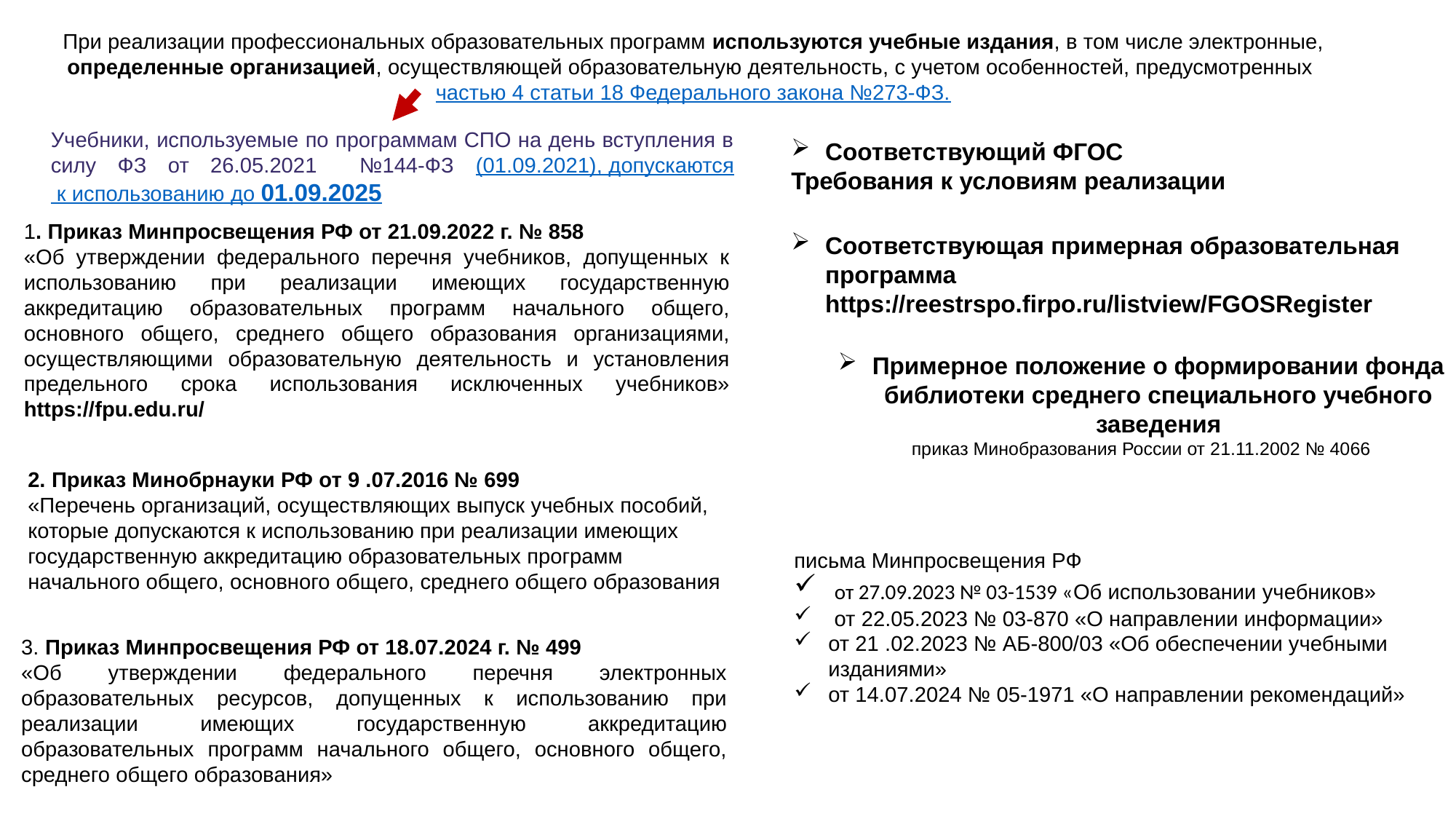

При реализации профессиональных образовательных программ используются учебные издания, в том числе электронные, определенные организацией, осуществляющей образовательную деятельность, с учетом особенностей, предусмотренных частью 4 статьи 18 Федерального закона №273-ФЗ.

Соответствующий ФГОС
Требования к условиям реализации

Учебники, используемые по программам СПО на день вступления в силу ФЗ от 26.05.2021  №144-ФЗ (01.09.2021), допускаются к использованию до 01.09.2025

Соответствующая примерная образовательная программа https://reestrspo.firpo.ru/listview/FGOSRegister

1. Приказ Минпросвещения РФ от 21.09.2022 г. № 858
«Об утверждении федерального перечня учебников, допущенных к использованию при реализации имеющих государственную аккредитацию образовательных программ начального общего, основного общего, среднего общего образования организациями, осуществляющими образовательную деятельность и установления предельного срока использования исключенных учебников» https://fpu.edu.ru/
Примерное положение о формировании фонда библиотеки среднего специального учебного заведения
приказ Минобразования России от 21.11.2002 № 4066

2. Приказ Минобрнауки РФ от 9 .07.2016 № 699
«Перечень организаций, осуществляющих выпуск учебных пособий,
которые допускаются к использованию при реализации имеющих государственную аккредитацию образовательных программ начального общего, основного общего, среднего общего образования
письма Минпросвещения РФ
 от 27.09.2023 № 03-1539 «Об использовании учебников»
 от 22.05.2023 № 03-870 «О направлении информации»
от 21 .02.2023 № АБ-800/03 «Об обеспечении учебными изданиями»
от 14.07.2024 № 05-1971 «О направлении рекомендаций»

3. Приказ Минпросвещения РФ от 18.07.2024 г. № 499
«Об утверждении федерального перечня электронных образовательных ресурсов, допущенных к использованию при реализации имеющих государственную аккредитацию образовательных программ начального общего, основного общего, среднего общего образования»